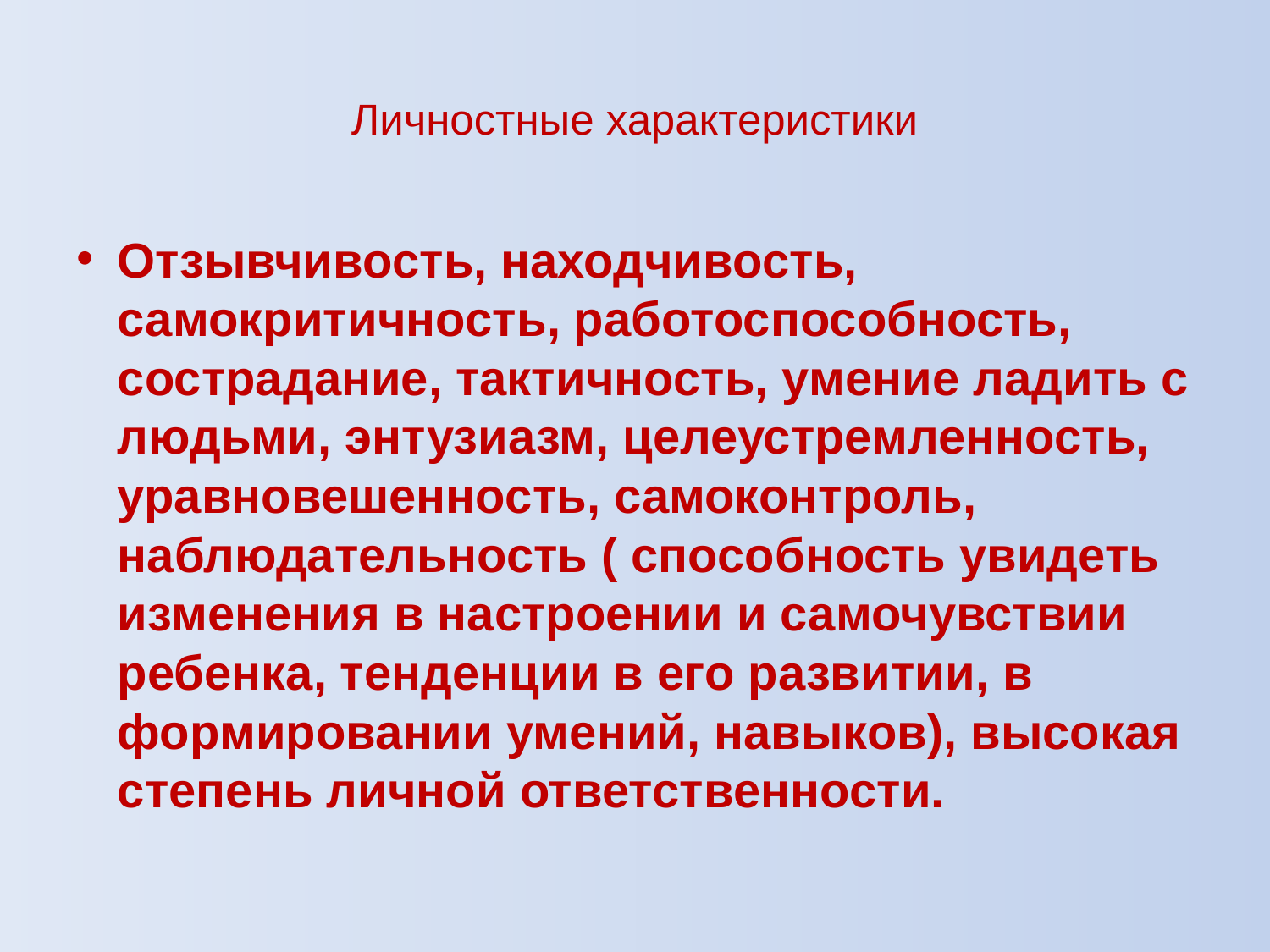

# Личностные характеристики
Отзывчивость, находчивость, самокритичность, работоспособность, сострадание, тактичность, умение ладить с людьми, энтузиазм, целеустремленность, уравновешенность, самоконтроль, наблюдательность ( способность увидеть изменения в настроении и самочувствии ребенка, тенденции в его развитии, в формировании умений, навыков), высокая степень личной ответственности.